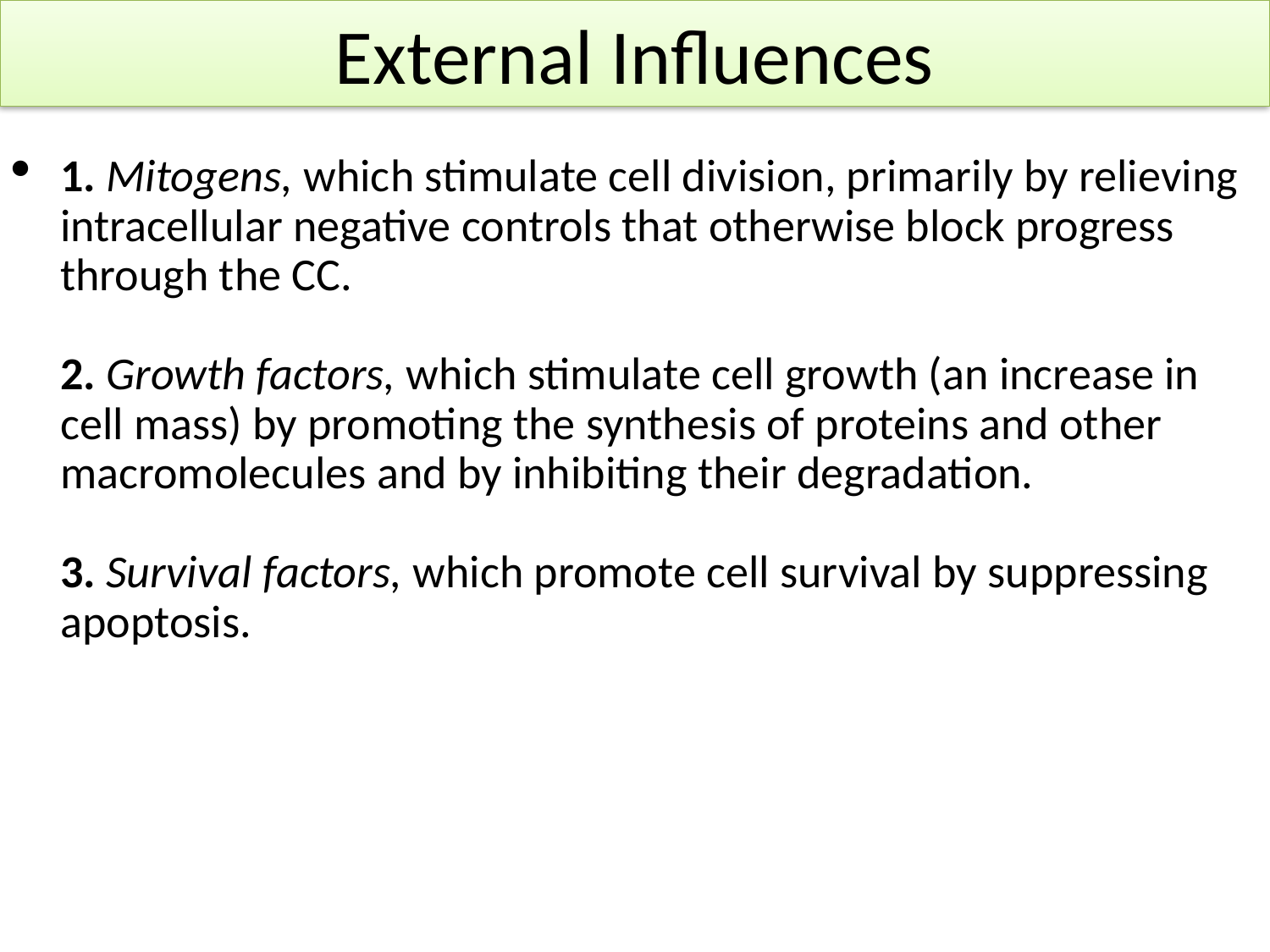

# External Influences
1. Mitogens, which stimulate cell division, primarily by relieving intracellular negative controls that otherwise block progress through the CC.
2. Growth factors, which stimulate cell growth (an increase in cell mass) by promoting the synthesis of proteins and other macromolecules and by inhibiting their degradation.
3. Survival factors, which promote cell survival by suppressing apoptosis.